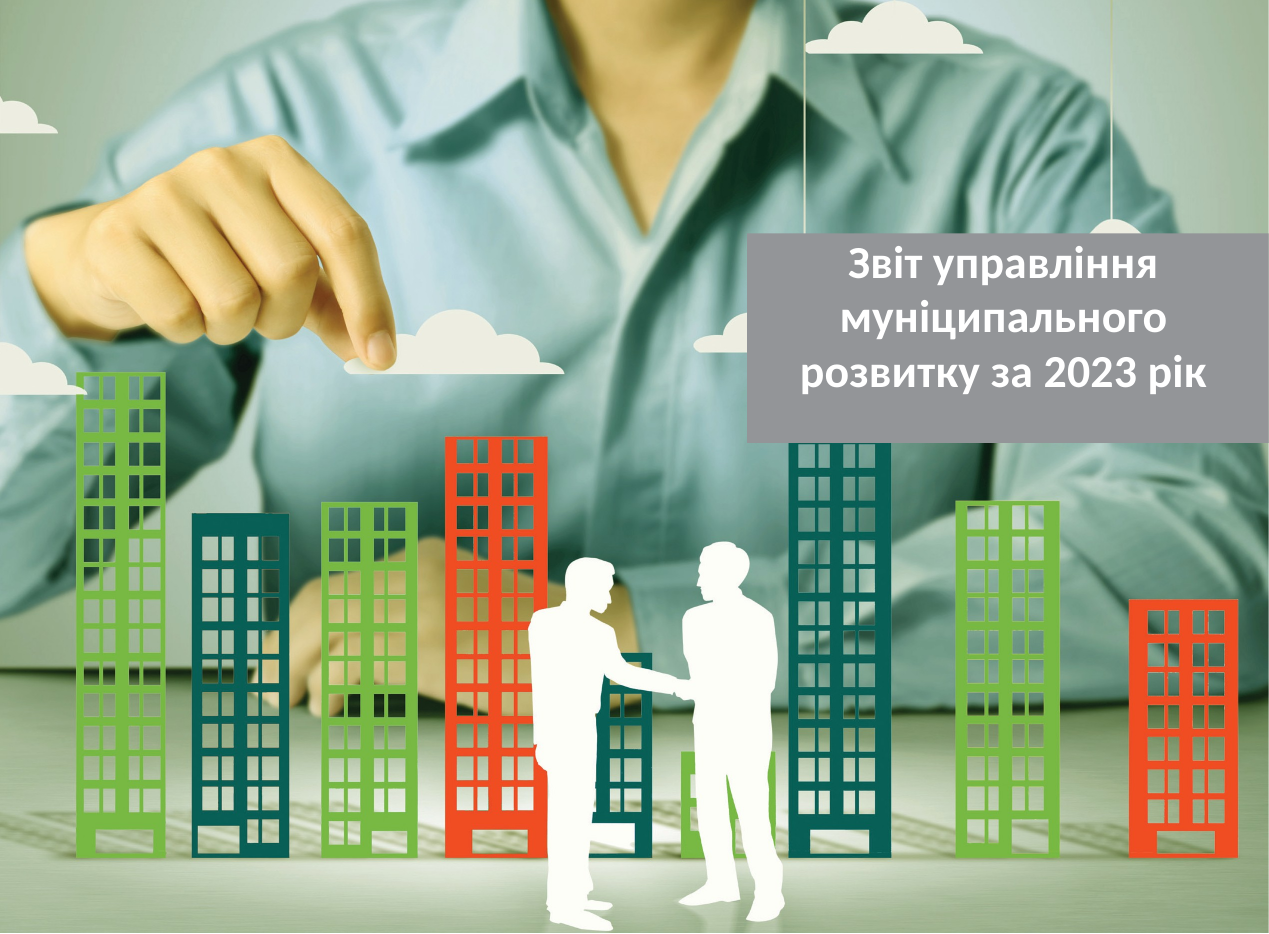

# Звіт управління муніципального розвитку за 2023 рік